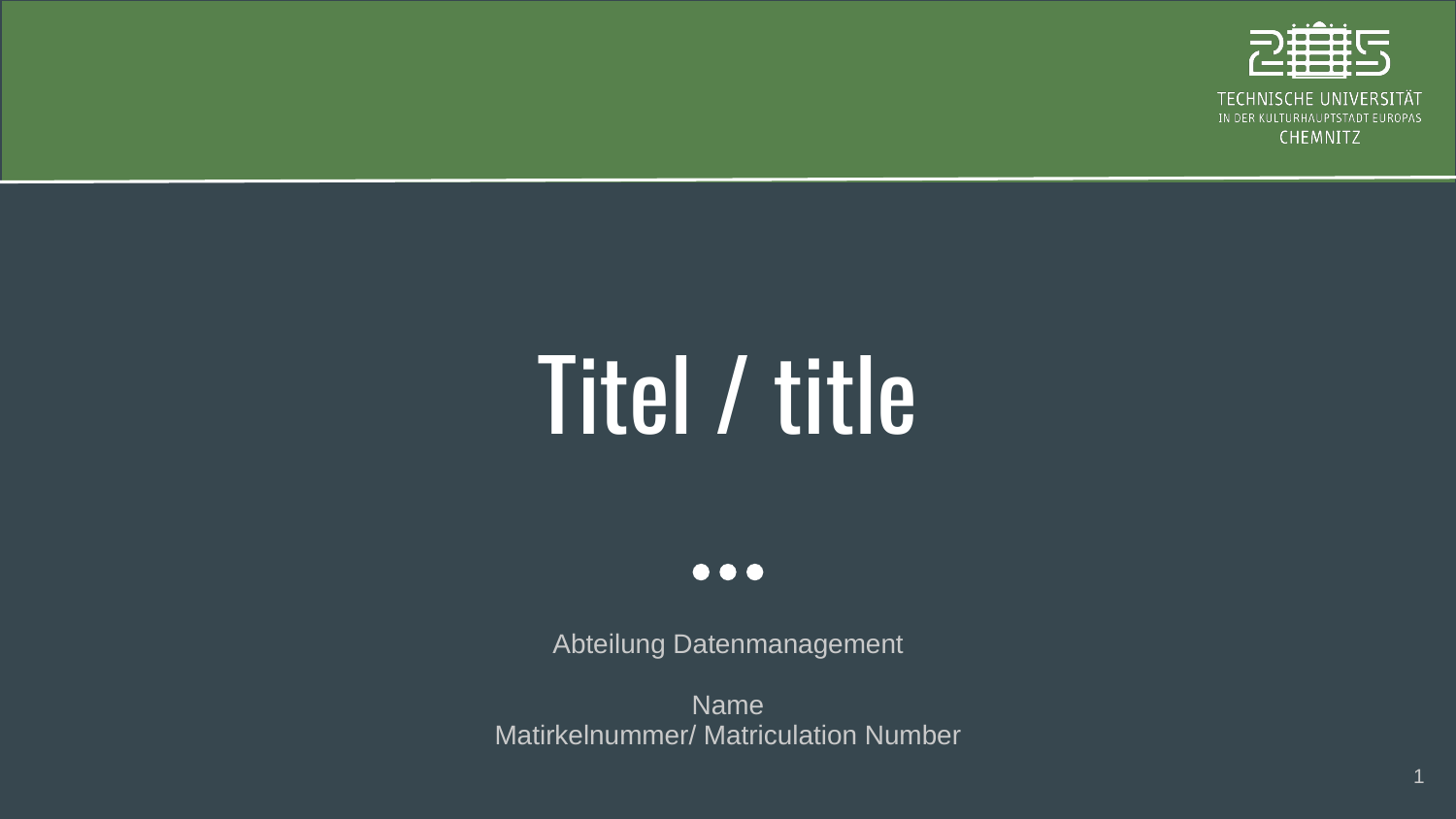

# Titel / title

Abteilung Datenmanagement

Name
Matirkelnummer/ Matriculation Number
1